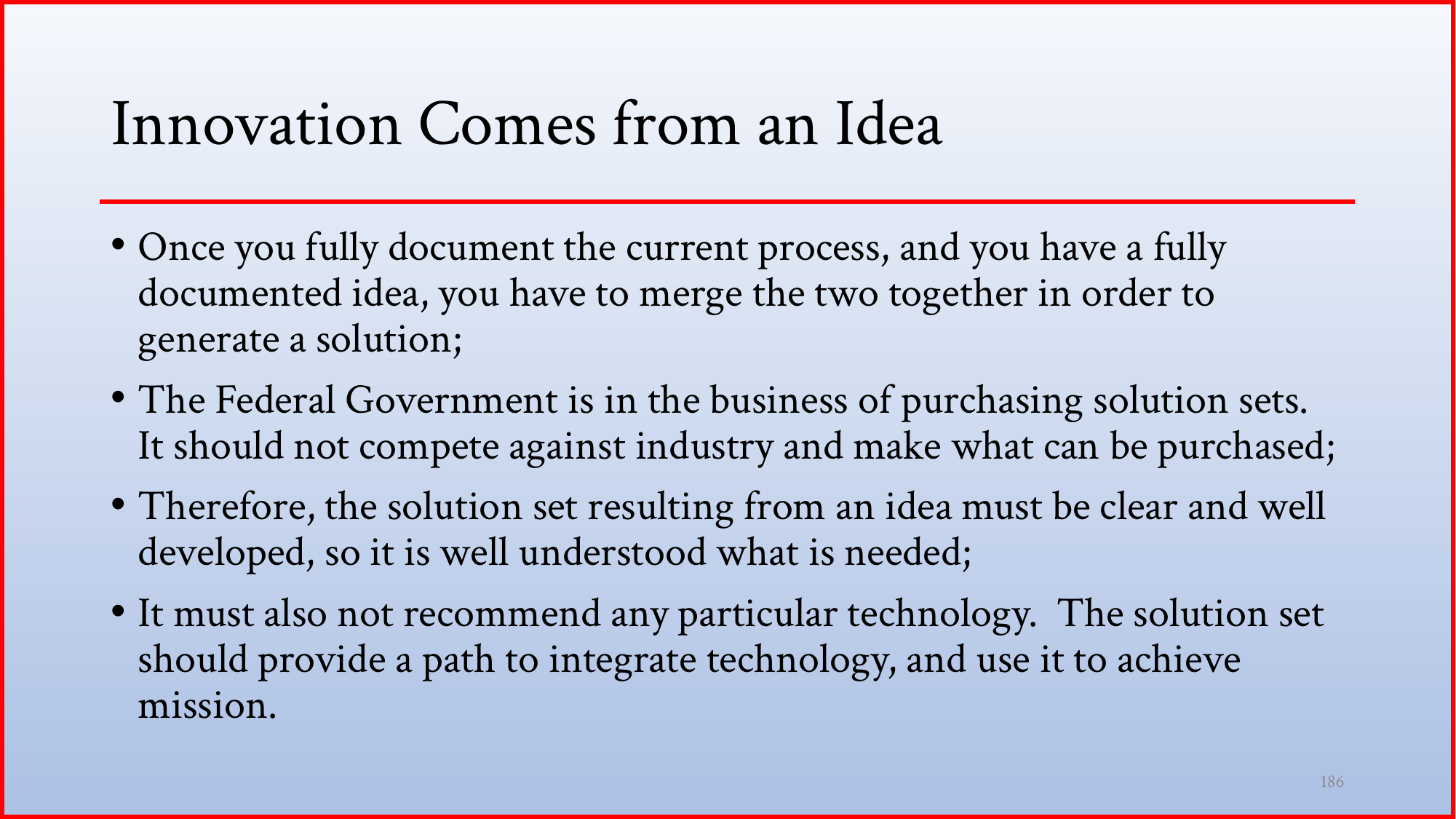

# Innovation Comes from an Idea
Once you fully document the current process, and you have a fully documented idea, you have to merge the two together in order to generate a solution;
The Federal Government is in the business of purchasing solution sets.  It should not compete against industry and make what can be purchased;
Therefore, the solution set resulting from an idea must be clear and well developed, so it is well understood what is needed;
It must also not recommend any particular technology.  The solution set should provide a path to integrate technology, and use it to achieve mission.

186